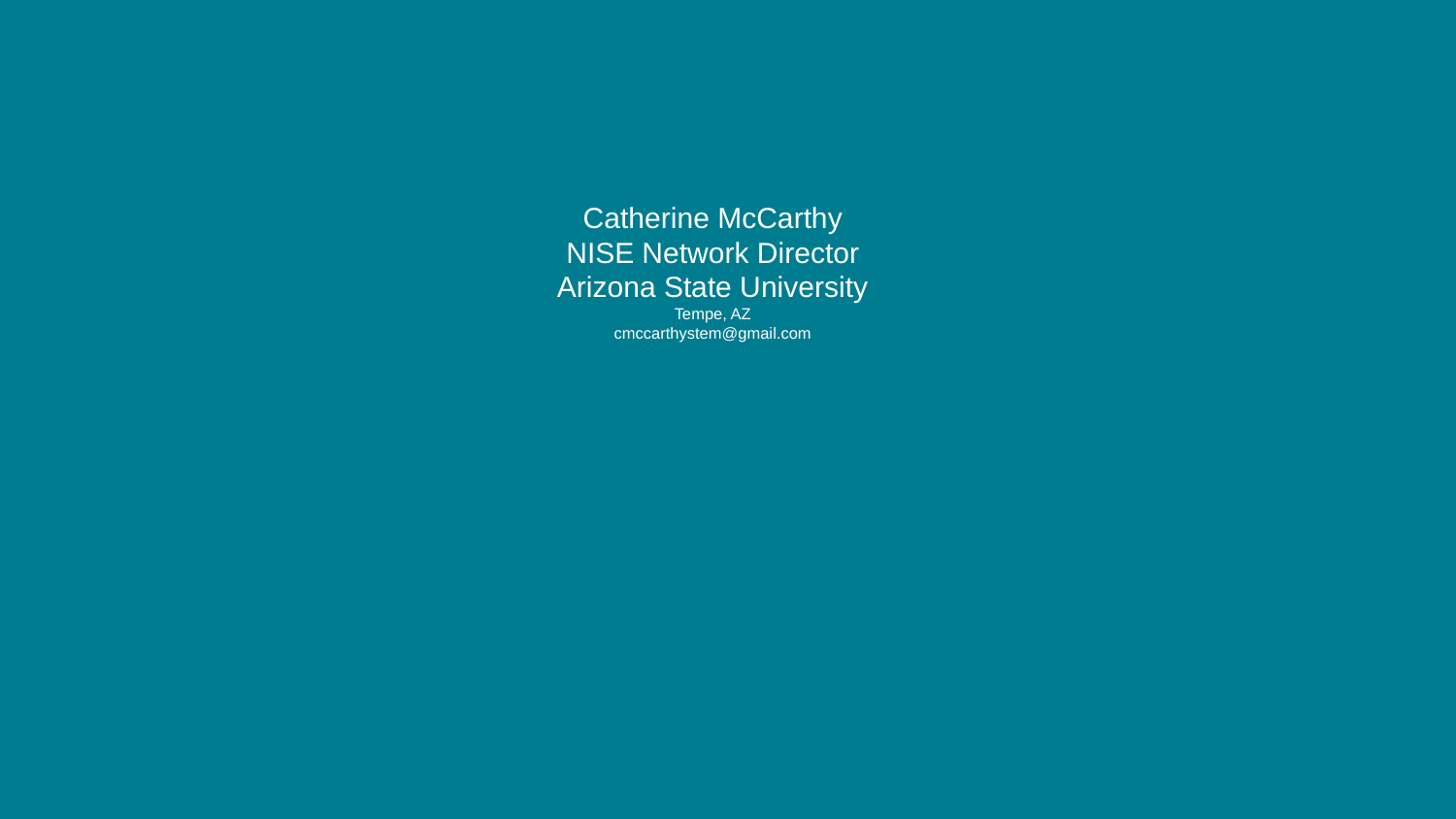

# Catherine McCarthy
NISE Network Director
Arizona State University
Tempe, AZ
cmccarthystem@gmail.com